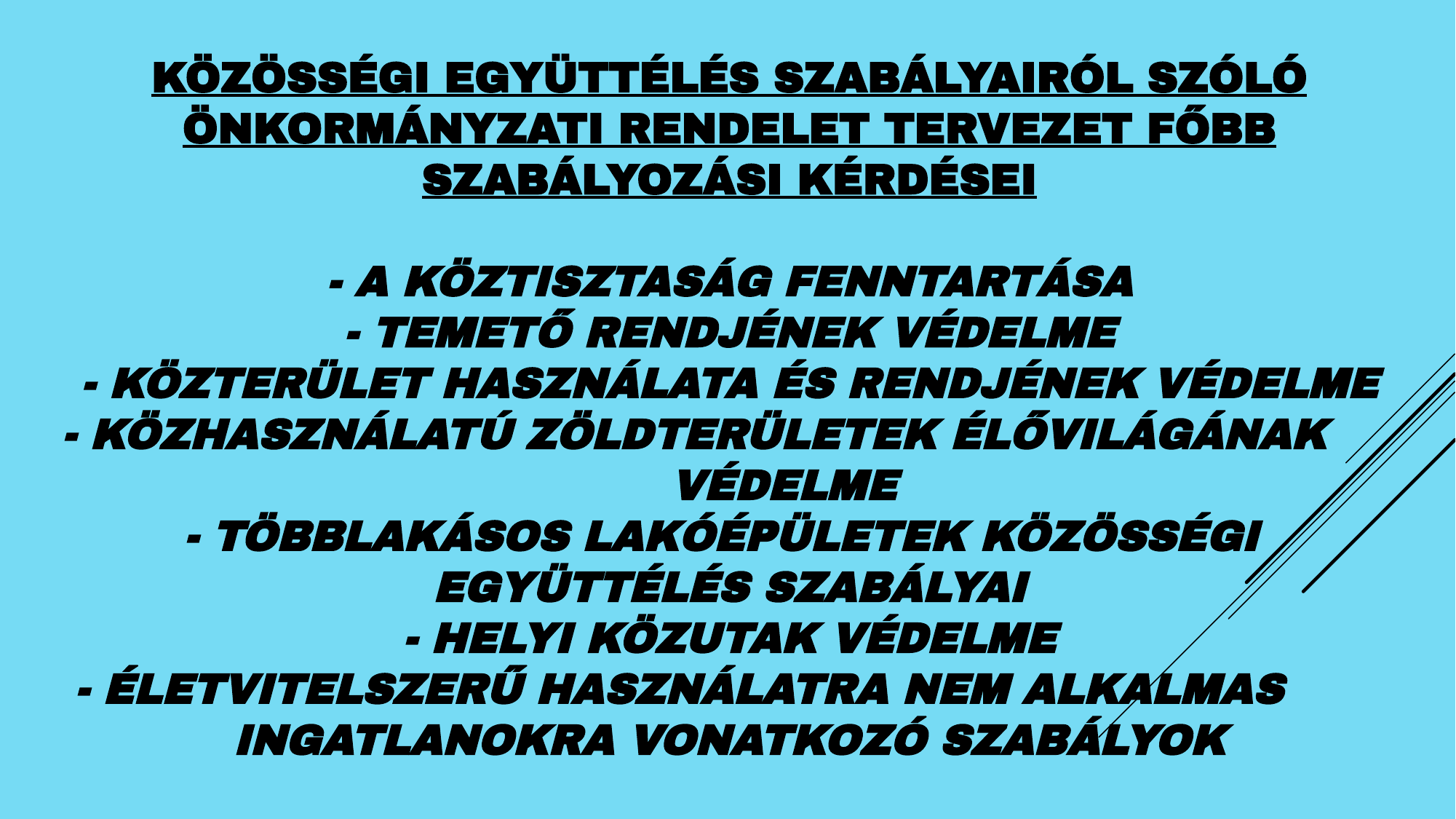

Közösségi együttélés szabályairól szóló önkormányzati rendelet tervezet főbb szabályozási kérdései
- A köztisztaság fenntartása
- Temető rendjének védelme
- Közterület használata és rendjének védelme
- Közhasználatú zöldterületek élővilágának             	védelme
- Többlakásos lakóépületek közösségi 	együttélés szabályai
- helyi közutak védelme
- Életvitelszerű használatra nem alkalmas 	ingatlanokra vonatkozó szabályok
#